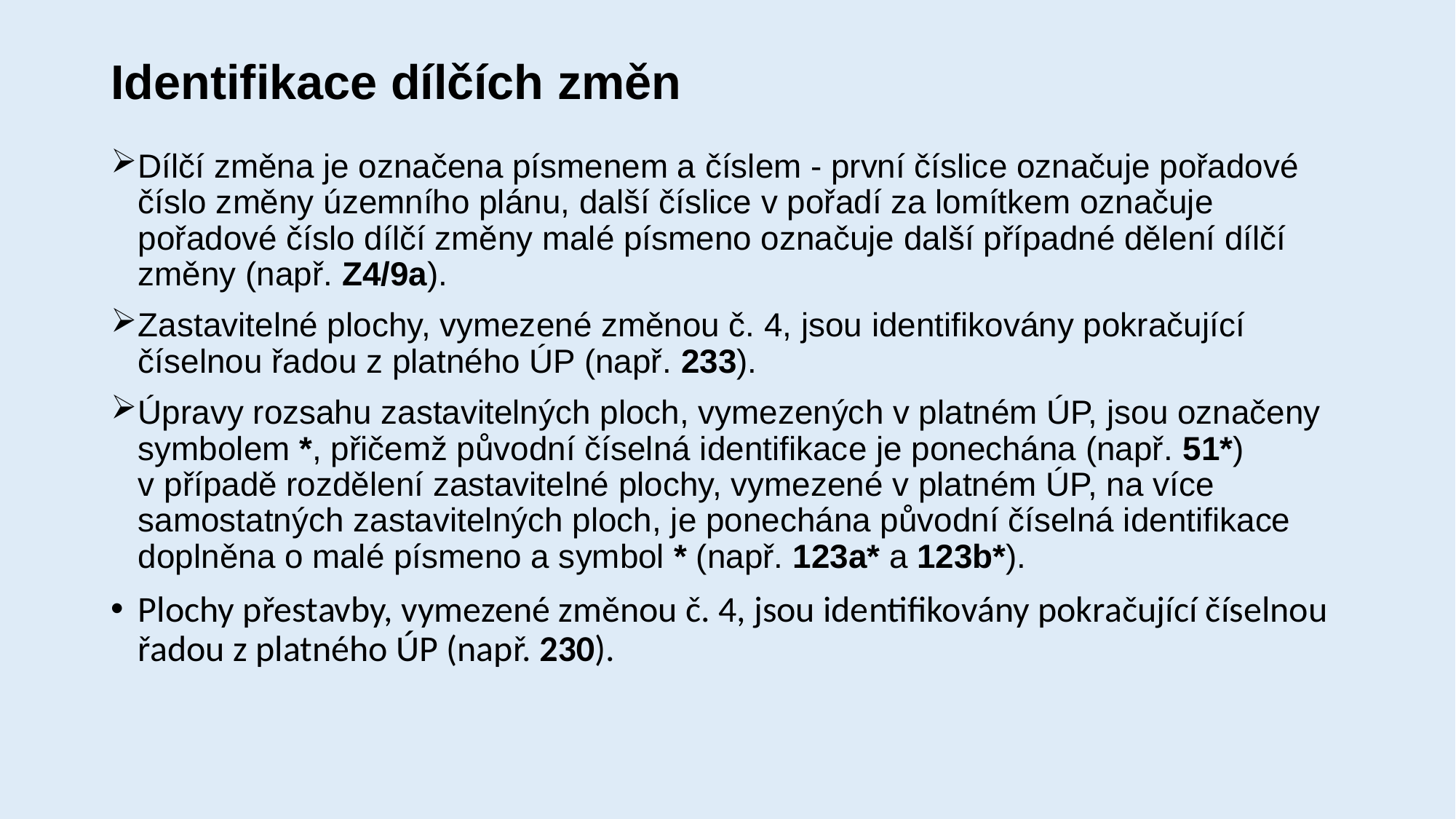

# Identifikace dílčích změn
Dílčí změna je označena písmenem a číslem - první číslice označuje pořadové číslo změny územního plánu, další číslice v pořadí za lomítkem označuje pořadové číslo dílčí změny malé písmeno označuje další případné dělení dílčí změny (např. Z4/9a).
Zastavitelné plochy, vymezené změnou č. 4, jsou identifikovány pokračující číselnou řadou z platného ÚP (např. 233).
Úpravy rozsahu zastavitelných ploch, vymezených v platném ÚP, jsou označeny symbolem *, přičemž původní číselná identifikace je ponechána (např. 51*) v případě rozdělení zastavitelné plochy, vymezené v platném ÚP, na více samostatných zastavitelných ploch, je ponechána původní číselná identifikace doplněna o malé písmeno a symbol * (např. 123a* a 123b*).
Plochy přestavby, vymezené změnou č. 4, jsou identifikovány pokračující číselnou řadou z platného ÚP (např. 230).